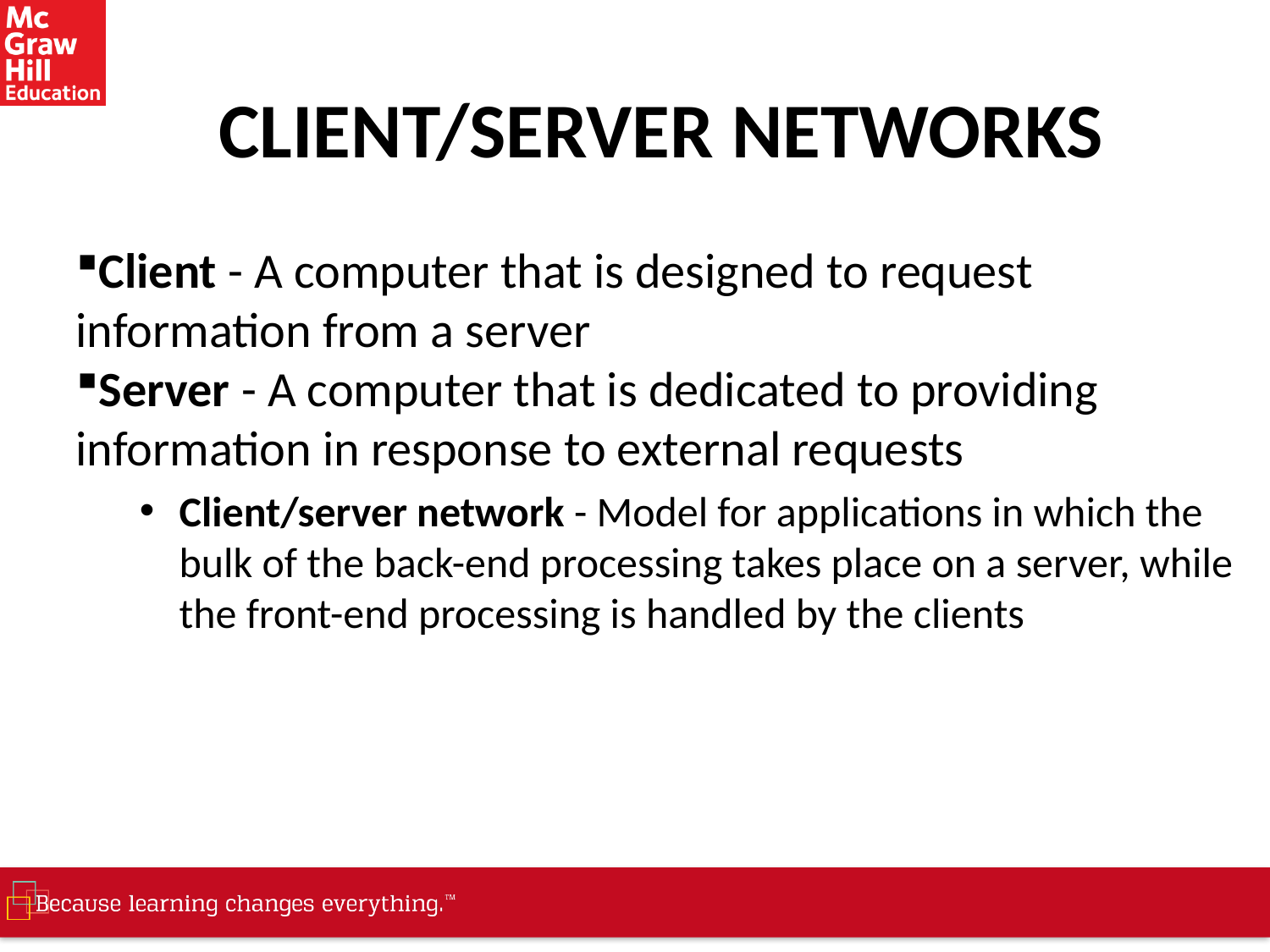

# CLIENT/SERVER NETWORKS
Client - A computer that is designed to request information from a server
Server - A computer that is dedicated to providing information in response to external requests
Client/server network - Model for applications in which the bulk of the back-end processing takes place on a server, while the front-end processing is handled by the clients